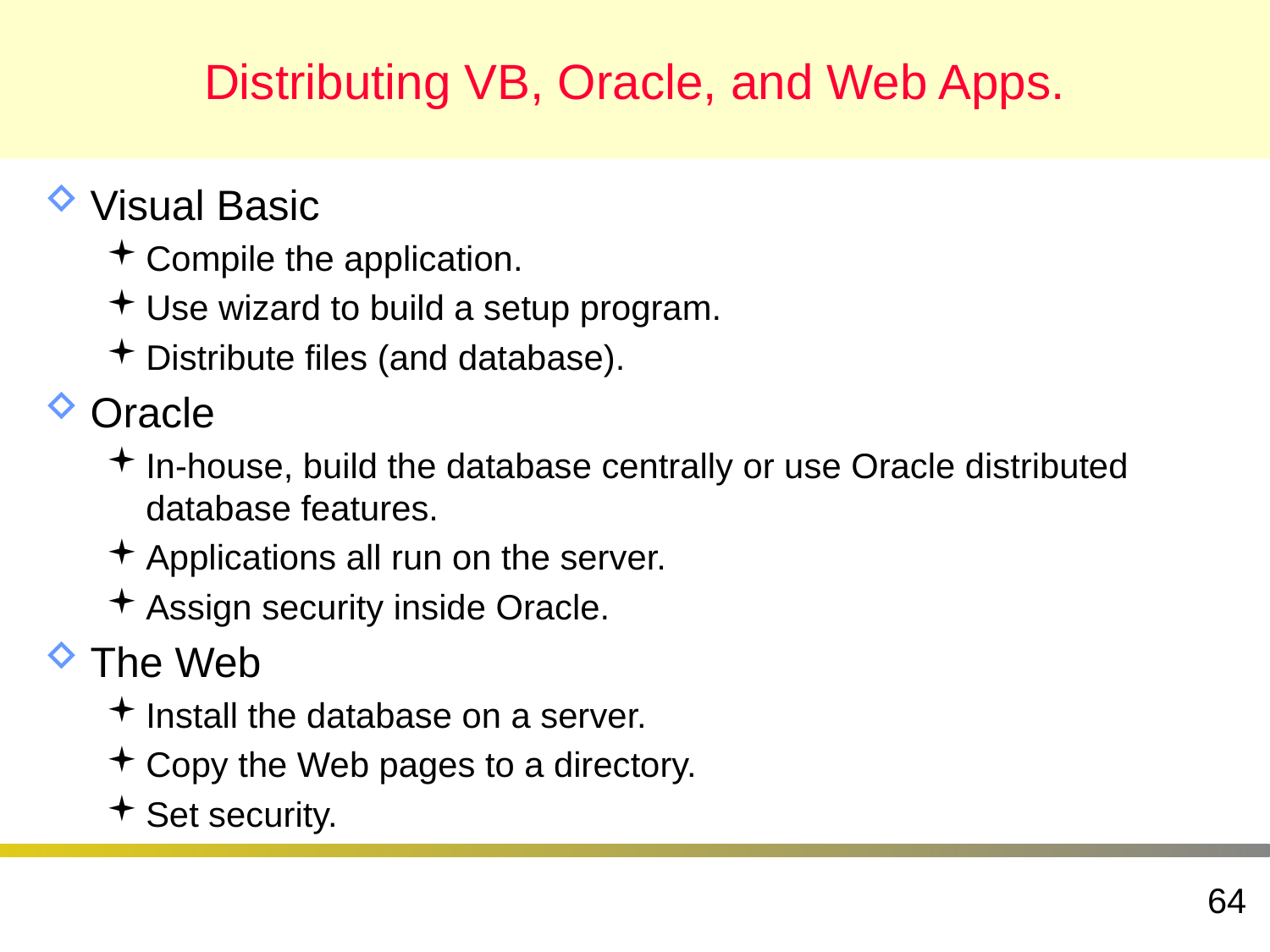

# Distributing VB, Oracle, and Web Apps.
Visual Basic
Compile the application.
Use wizard to build a setup program.
Distribute files (and database).
Oracle
In-house, build the database centrally or use Oracle distributed database features.
Applications all run on the server.
Assign security inside Oracle.
The Web
Install the database on a server.
Copy the Web pages to a directory.
Set security.
64